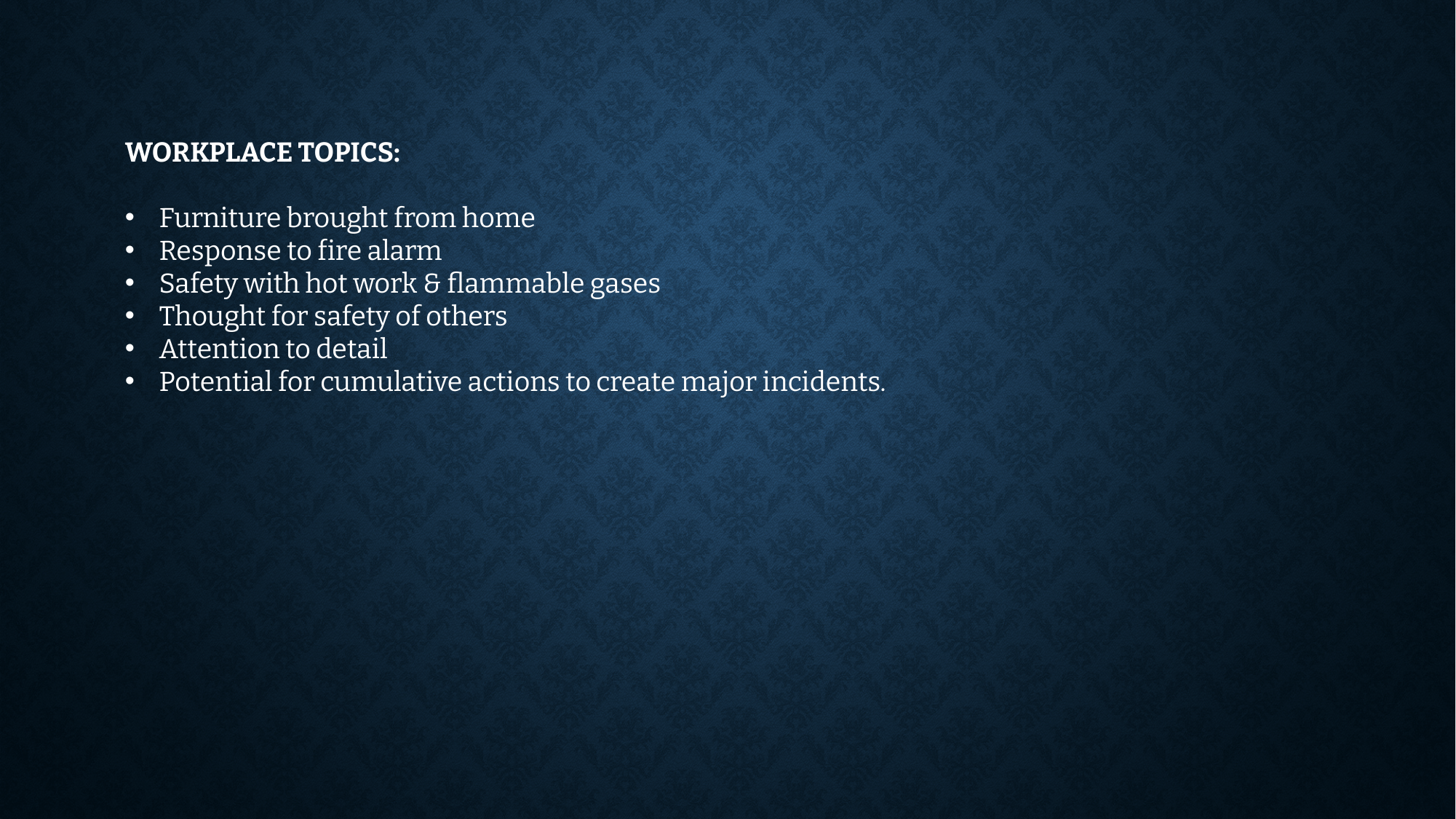

WORKPLACE TOPICS:

Furniture brought from home
Response to fire alarm
Safety with hot work & flammable gases
Thought for safety of others
Attention to detail
Potential for cumulative actions to create major incidents.